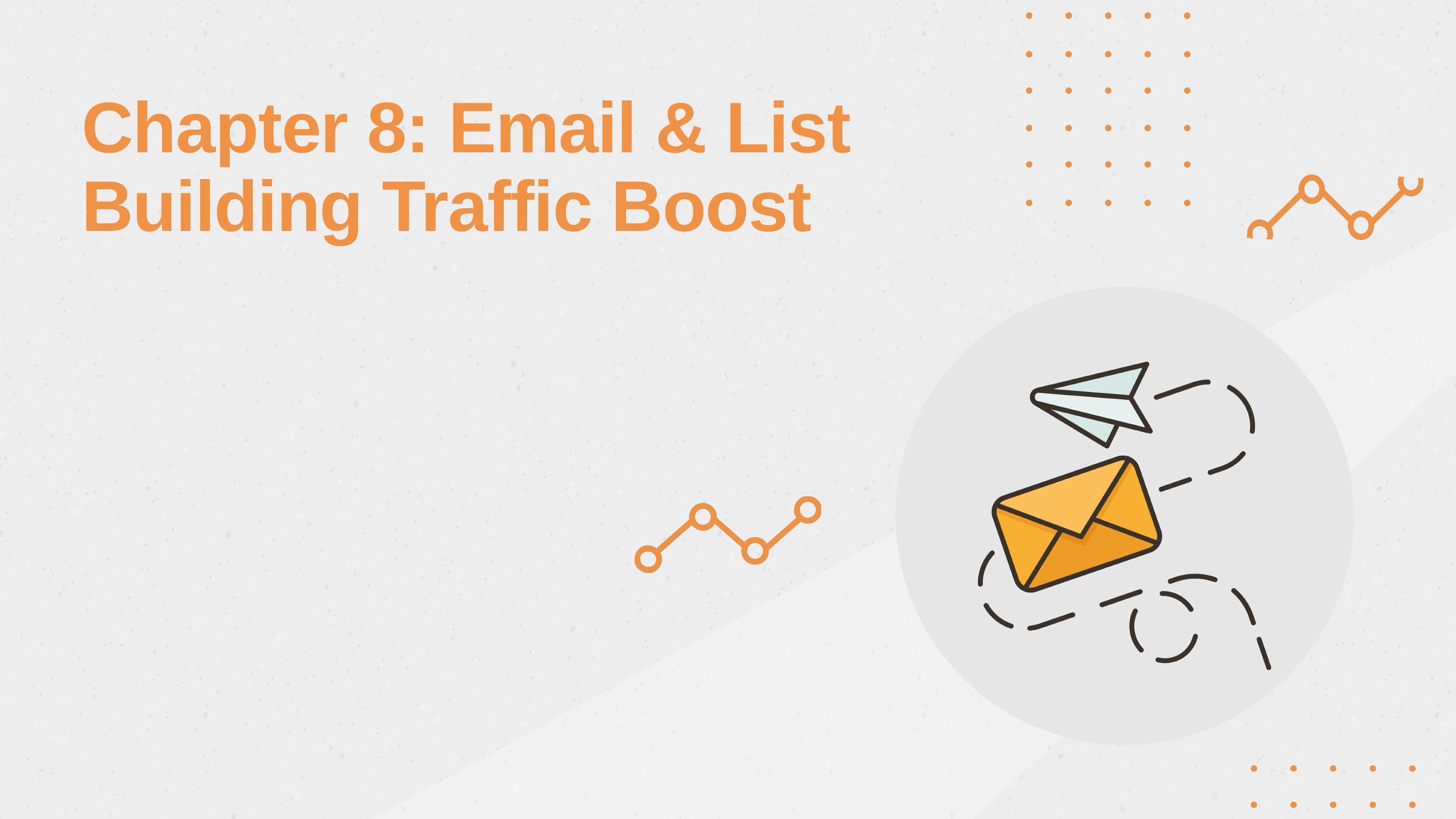

Chapter 8: Email & List Building Traffic Boost